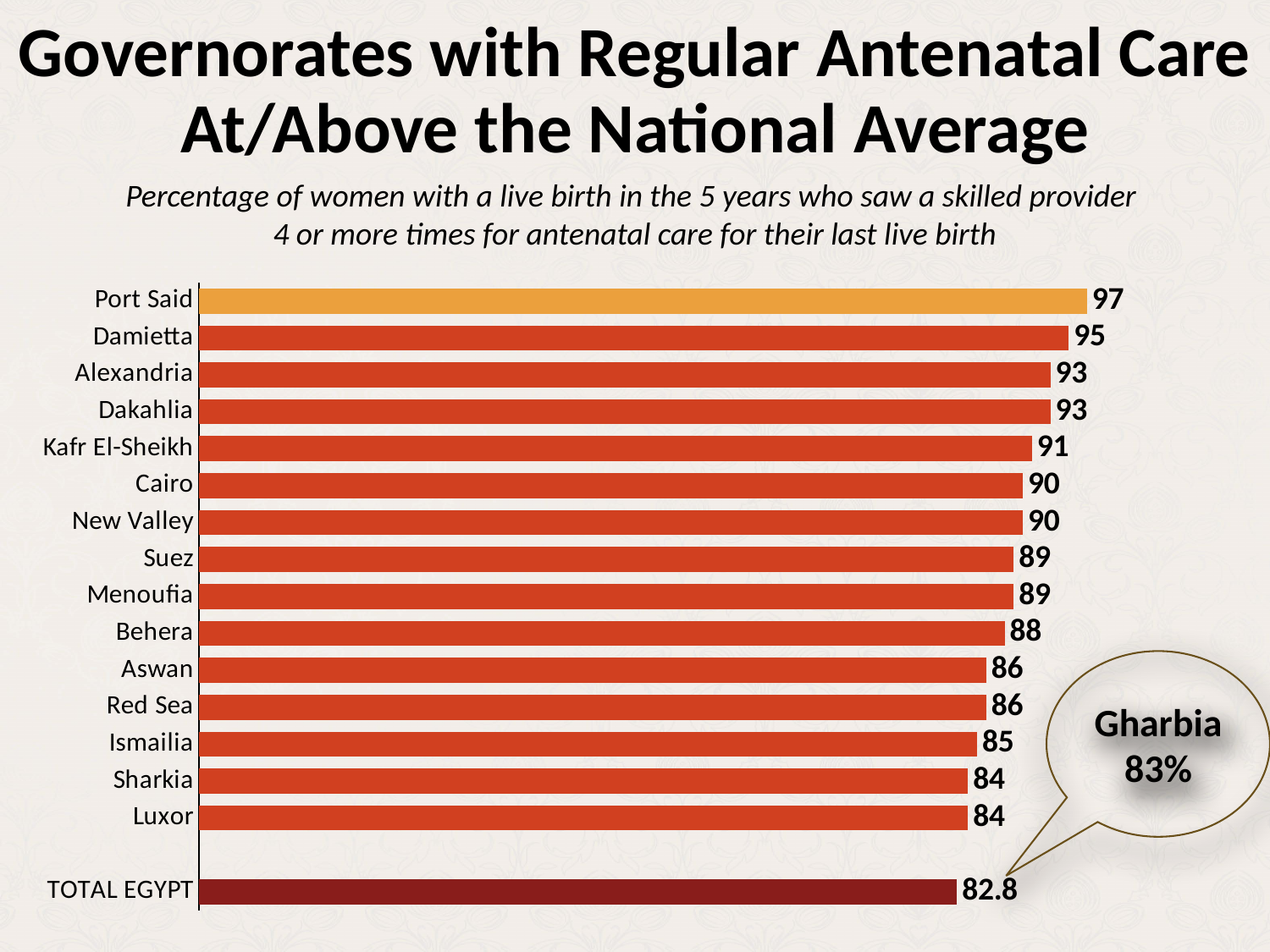

# Governorates with Regular Antenatal Care At/Above the National Average
Percentage of women with a live birth in the 5 years who saw a skilled provider
4 or more times for antenatal care for their last live birth

### Chart

| Category | Column1 |
|---|---|
| TOTAL EGYPT | 82.8 |
|  | None |
| Luxor | 84.0 |
| Sharkia | 84.0 |
| Ismailia | 85.0 |
| Red Sea | 86.0 |
| Aswan | 86.0 |
| Behera | 88.0 |
| Menoufia | 89.0 |
| Suez | 89.0 |
| New Valley | 90.0 |
| Cairo | 90.0 |
| Kafr El-Sheikh | 91.0 |
| Dakahlia | 93.0 |
| Alexandria | 93.0 |
| Damietta | 95.0 |
| Port Said | 97.0 |
Gharbia
83%